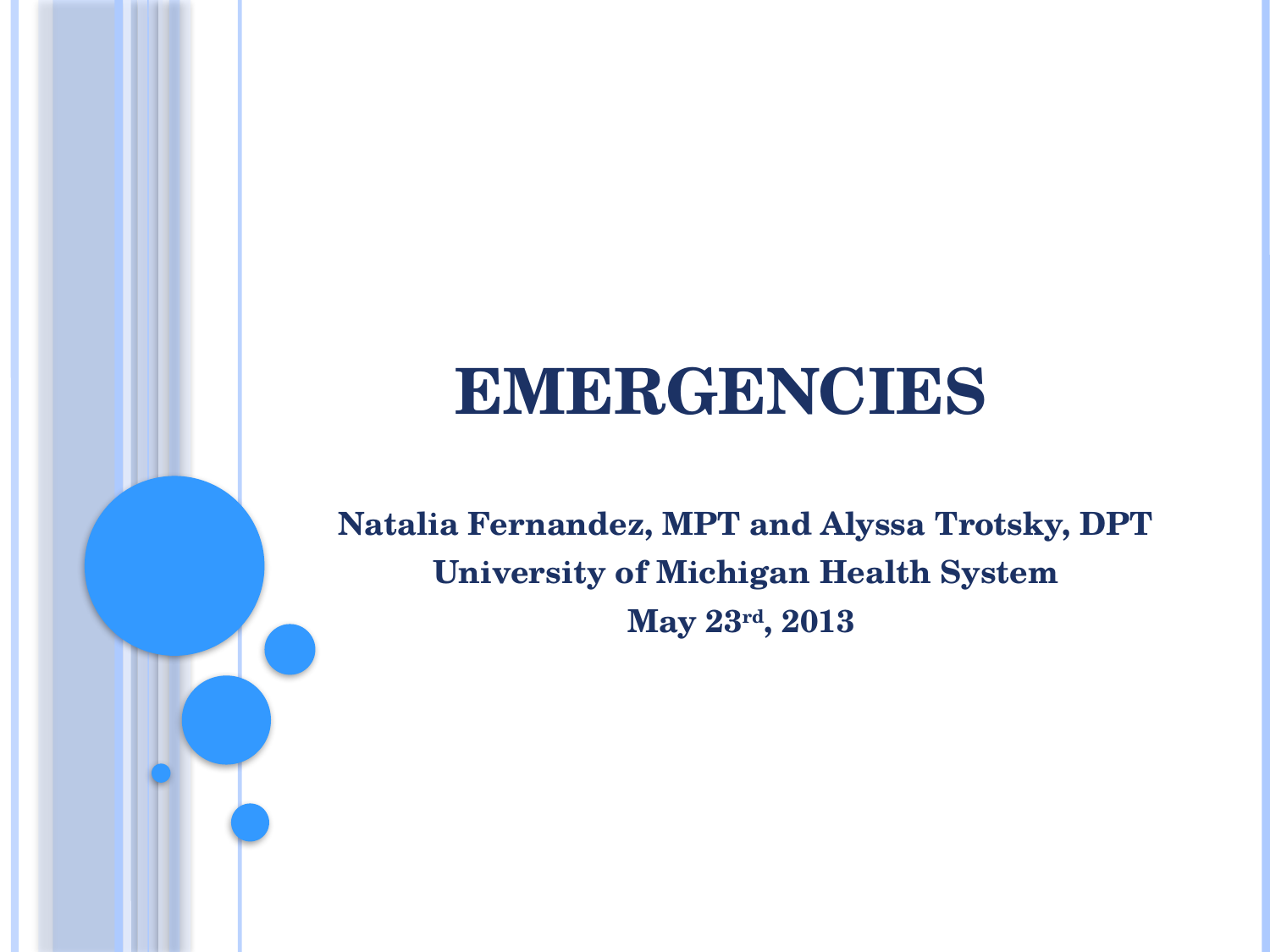

# Emergencies
Natalia Fernandez, MPT and Alyssa Trotsky, DPT
University of Michigan Health System
May 23rd, 2013